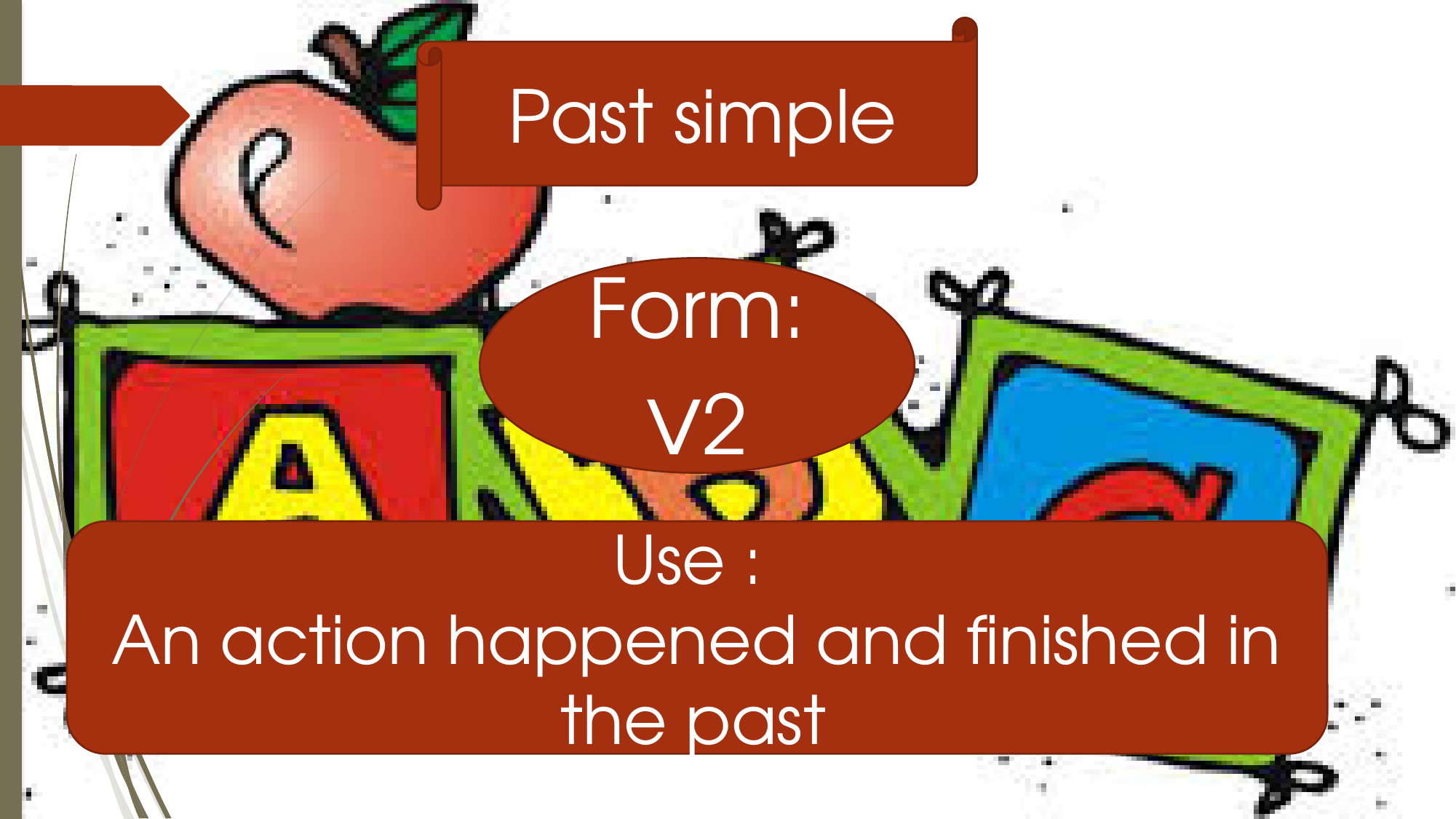

Past simple
Form: v2
Use :
An action happened and finished in the past